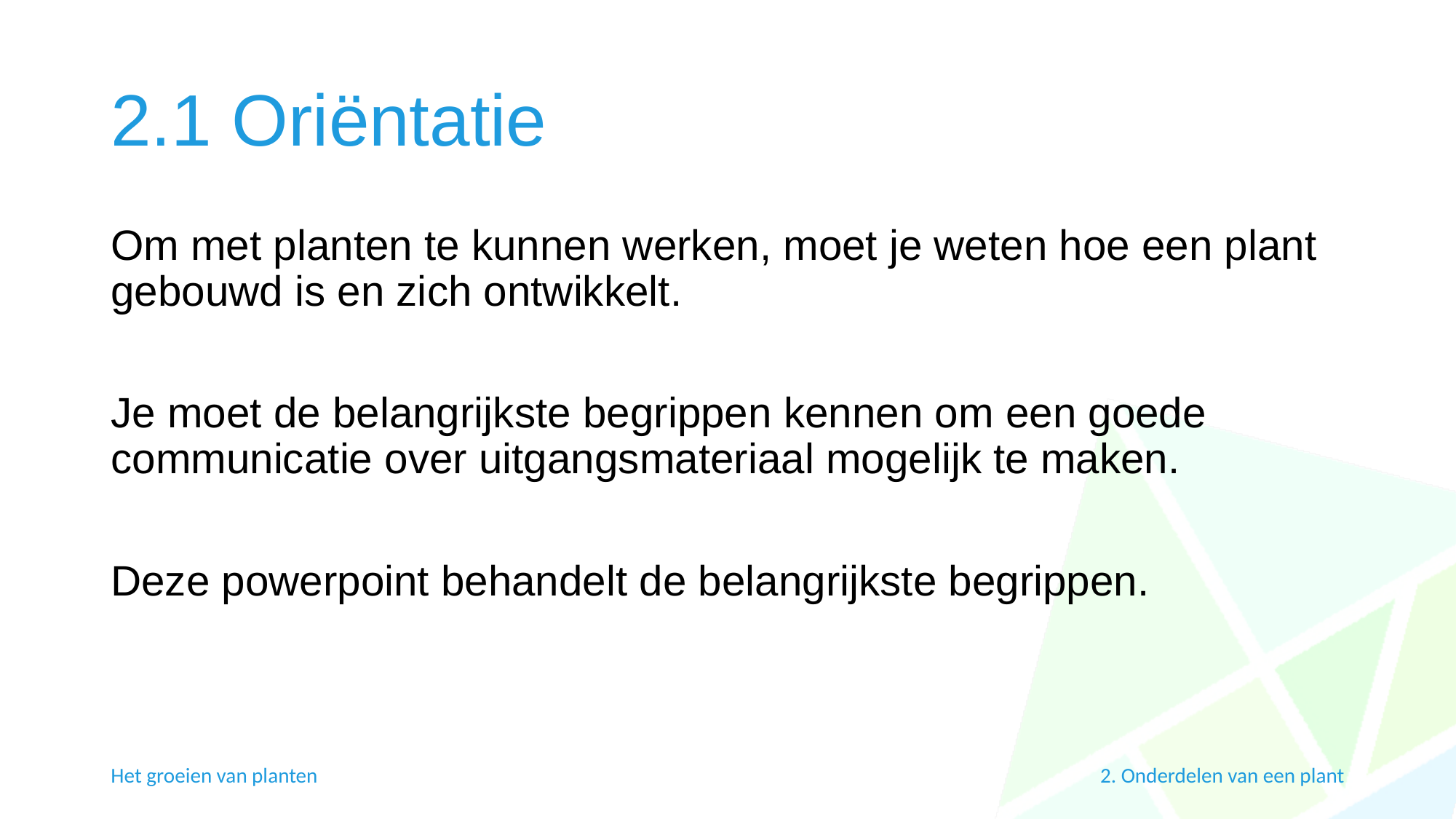

# 2.1 Oriëntatie
Om met planten te kunnen werken, moet je weten hoe een plant gebouwd is en zich ontwikkelt.

Je moet de belangrijkste begrippen kennen om een goede communicatie over uitgangsmateriaal mogelijk te maken.

Deze powerpoint behandelt de belangrijkste begrippen.
Het groeien van planten
2. Onderdelen van een plant